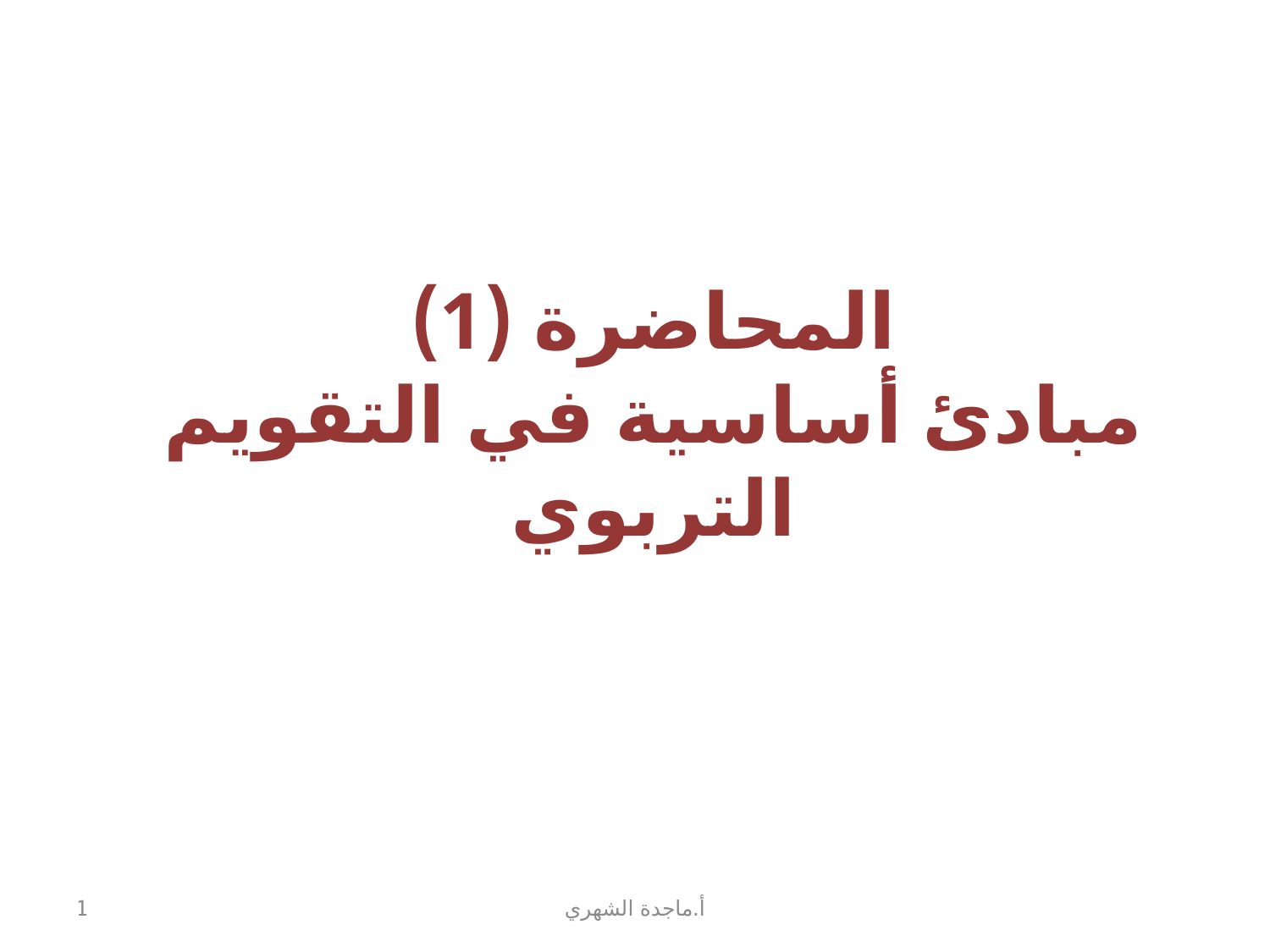

# المحاضرة (1) مبادئ أساسية في التقويم التربوي
1
أ.ماجدة الشهري